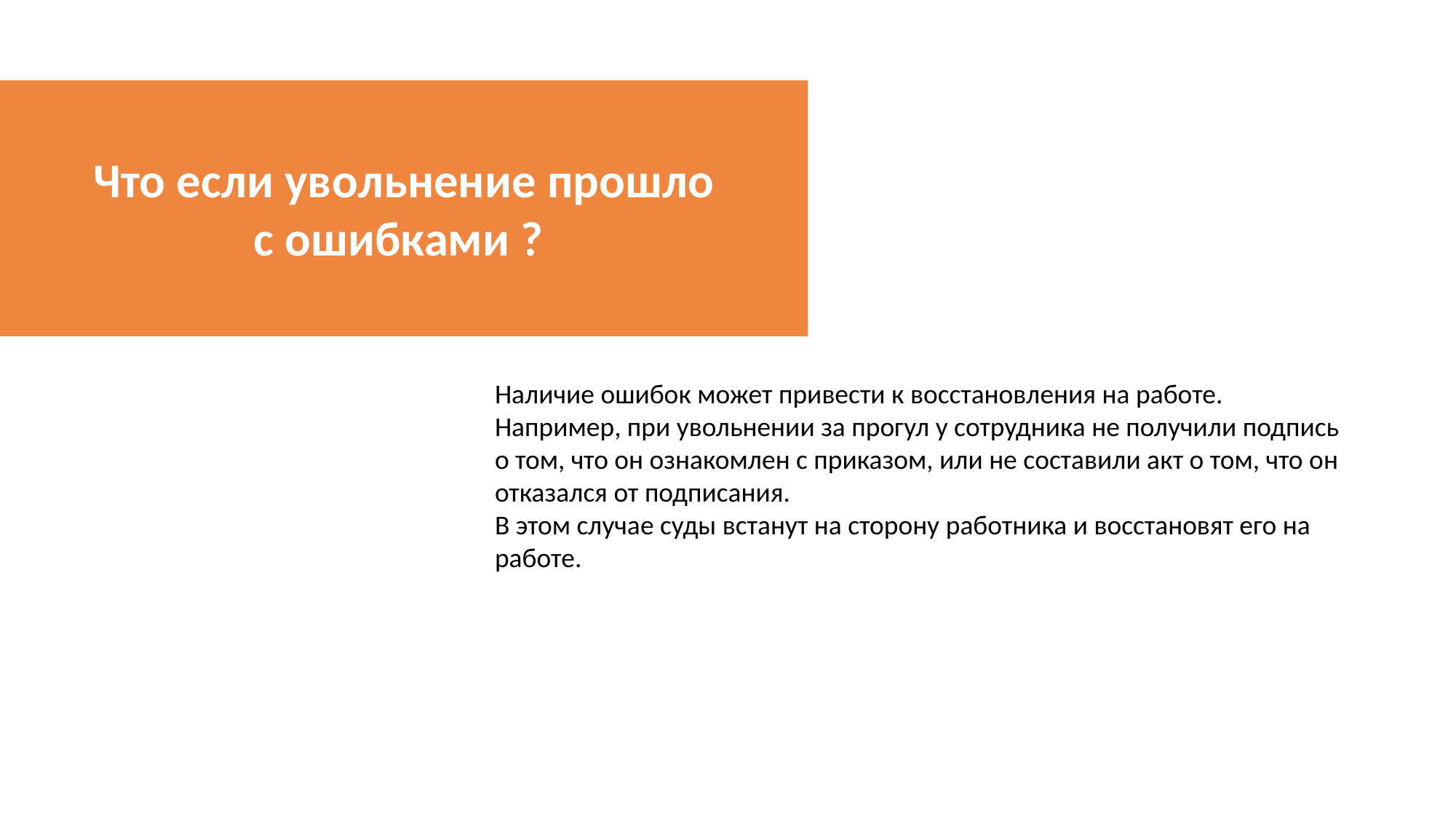

Что если увольнение прошло с ошибками ?
Наличие ошибок может привести к восстановления на работе.
Например, при увольнении за прогул у сотрудника не получили подпись о том, что он ознакомлен с приказом, или не составили акт о том, что он отказался от подписания.
В этом случае суды встанут на сторону работника и восстановят его на работе.